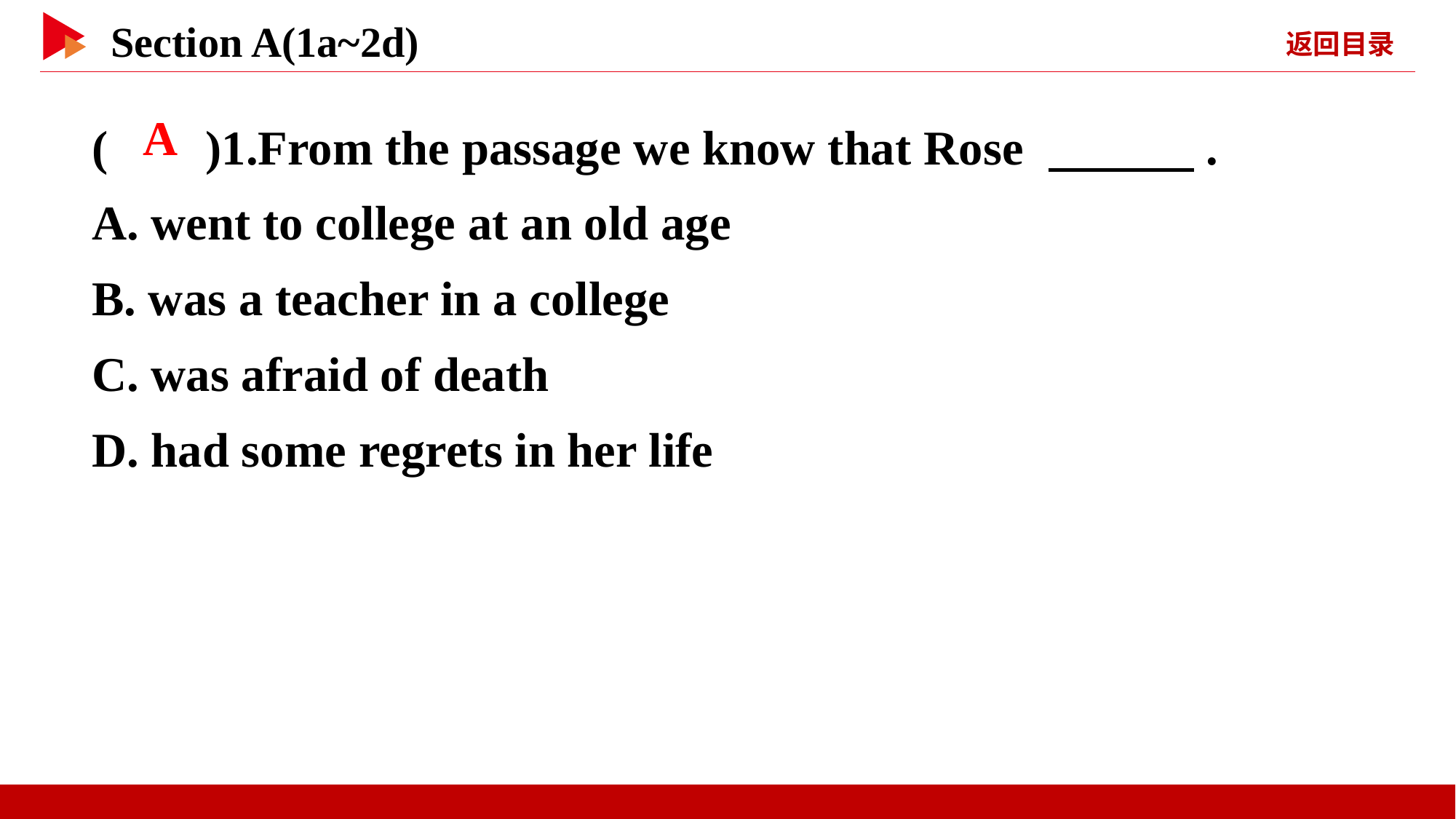

(        )1.From the passage we know that Rose 　　　.
A. went to college at an old age
B. was a teacher in a college
C. was afraid of death
D. had some regrets in her life
   A